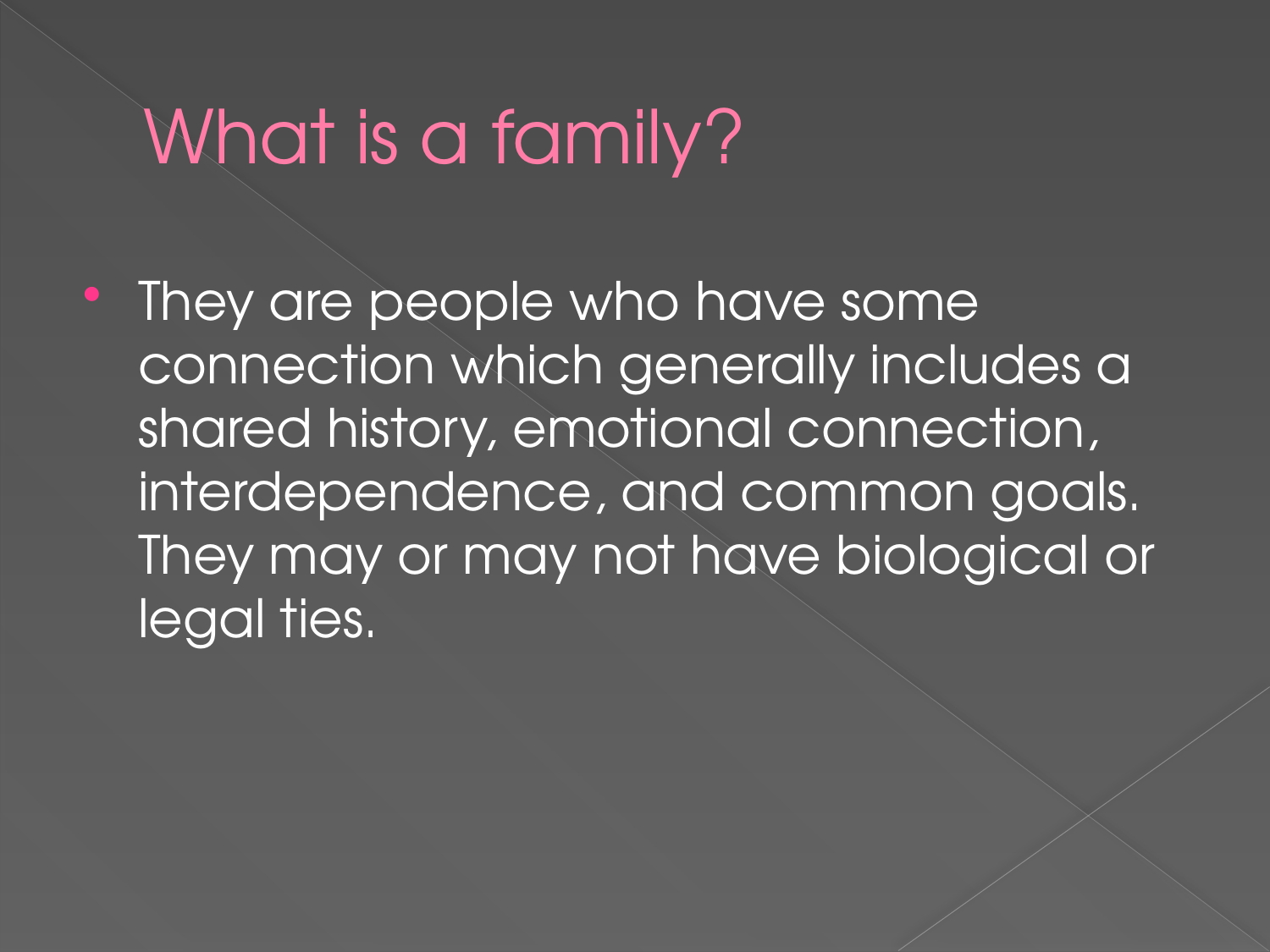

# What is a family?
They are people who have some connection which generally includes a shared history, emotional connection, interdependence, and common goals.  They may or may not have biological or legal ties.